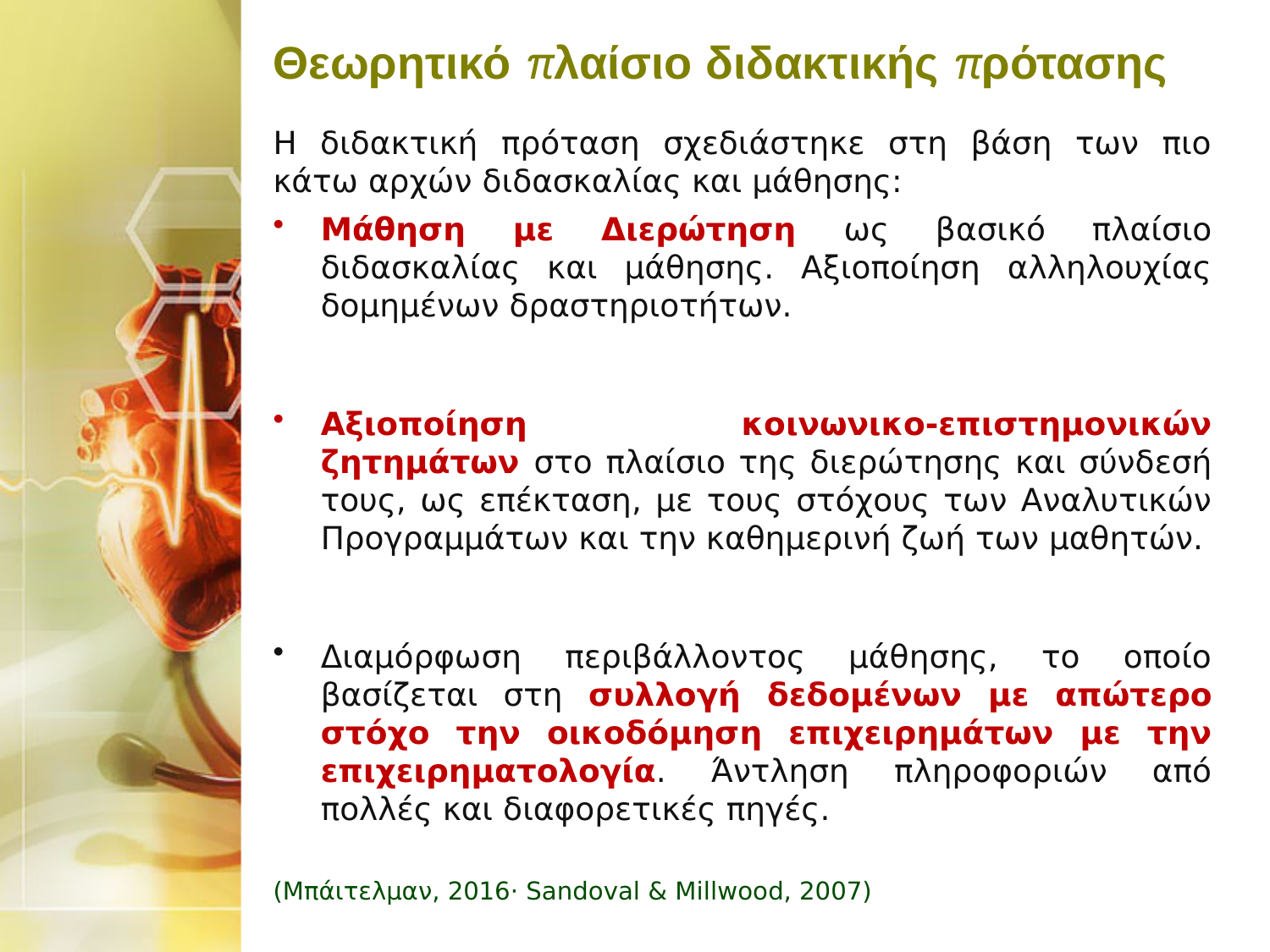

# Θεωρητικό πλαίσιο διδακτικής πρότασης
Η διδακτική πρόταση σχεδιάστηκε στη βάση των πιο κάτω αρχών διδασκαλίας και μάθησης:
Μάθηση με Διερώτηση ως βασικό πλαίσιο διδασκαλίας και μάθησης. Αξιοποίηση αλληλουχίας δομημένων δραστηριοτήτων.

Αξιοποίηση κοινωνικο-επιστημονικών ζητημάτων στο πλαίσιο της διερώτησης και σύνδεσή τους, ως επέκταση, με τους στόχους των Αναλυτικών Προγραμμάτων και την καθημερινή ζωή των μαθητών.

Διαμόρφωση περιβάλλοντος μάθησης, το οποίο βασίζεται στη συλλογή δεδομένων με απώτερο στόχο την οικοδόμηση επιχειρημάτων με την επιχειρηματολογία. Άντληση πληροφοριών από πολλές και διαφορετικές πηγές.

(Μπάιτελμαν, 2016· Sandoval & Millwood, 2007)